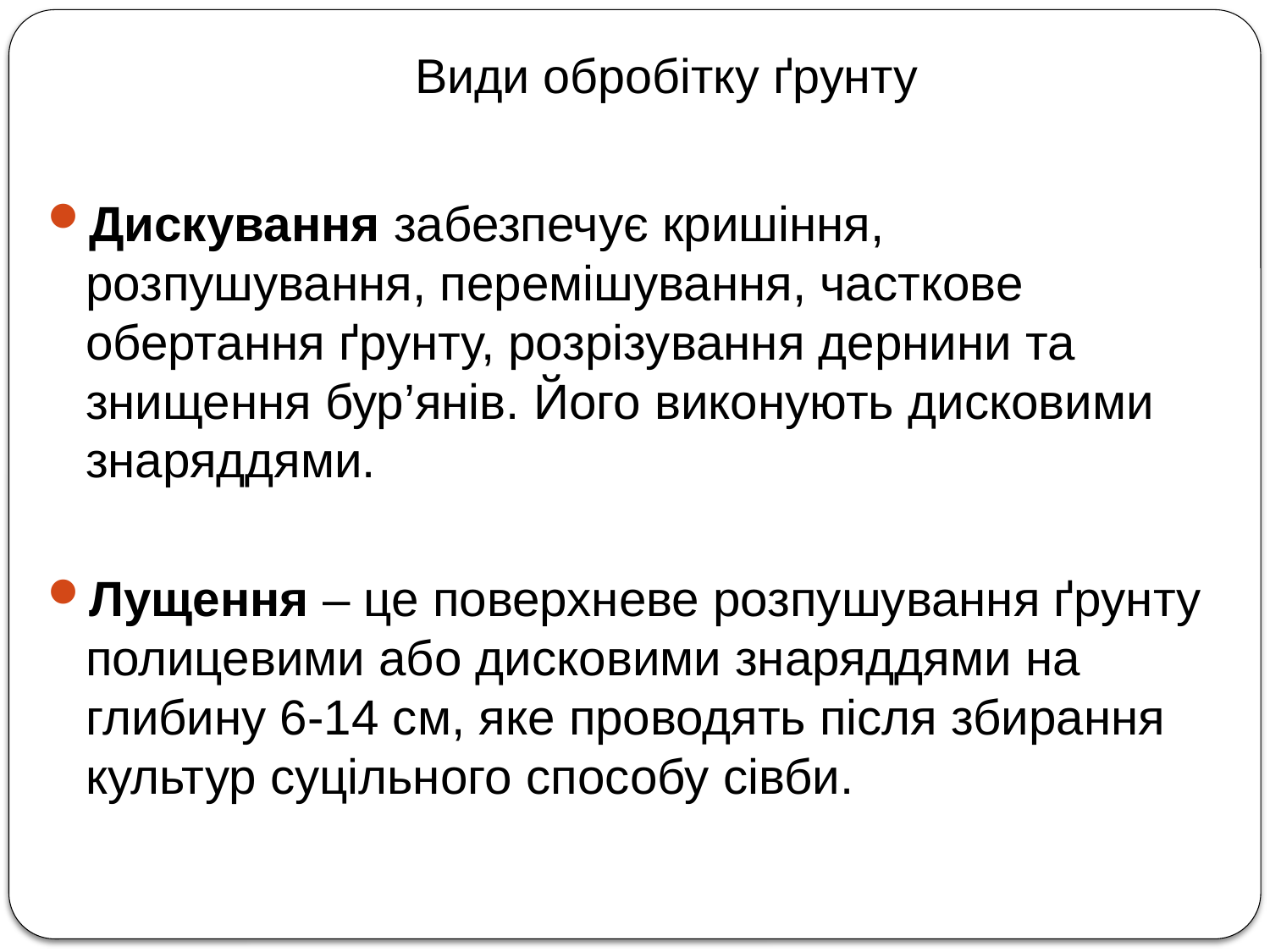

# Види обробітку ґрунту
Дискування забезпечує кришіння, розпушування, перемішування, часткове обертання ґрунту, розрізування дернини та знищення бур’янів. Його виконують дисковими знаряддями.

Лущення – це поверхневе розпушування ґрунту полицевими або дисковими знаряддями на глибину 6-14 см, яке проводять після збирання культур суцільного способу сівби.